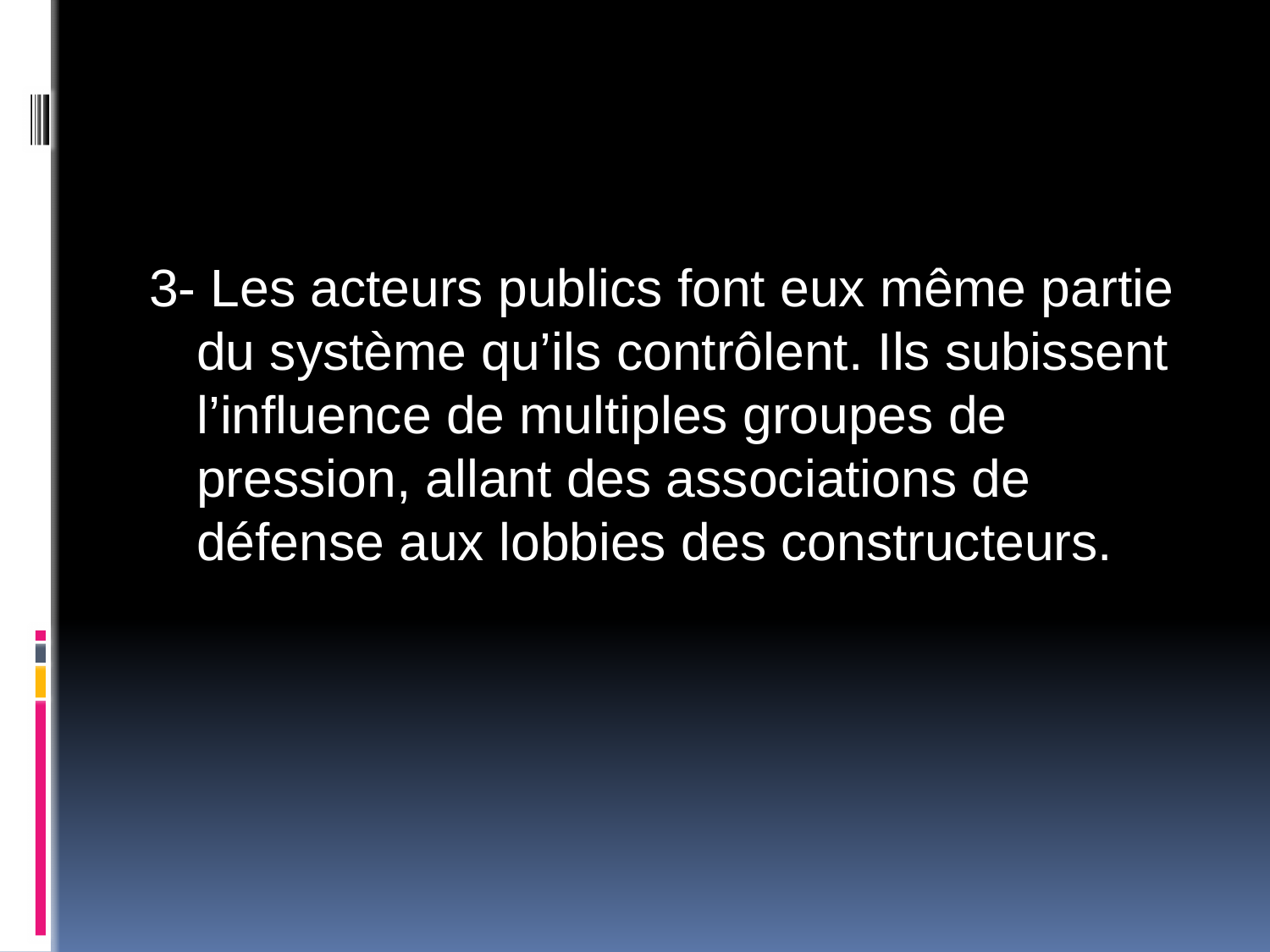

#
3- Les acteurs publics font eux même partie du système qu’ils contrôlent. Ils subissent l’influence de multiples groupes de pression, allant des associations de défense aux lobbies des constructeurs.